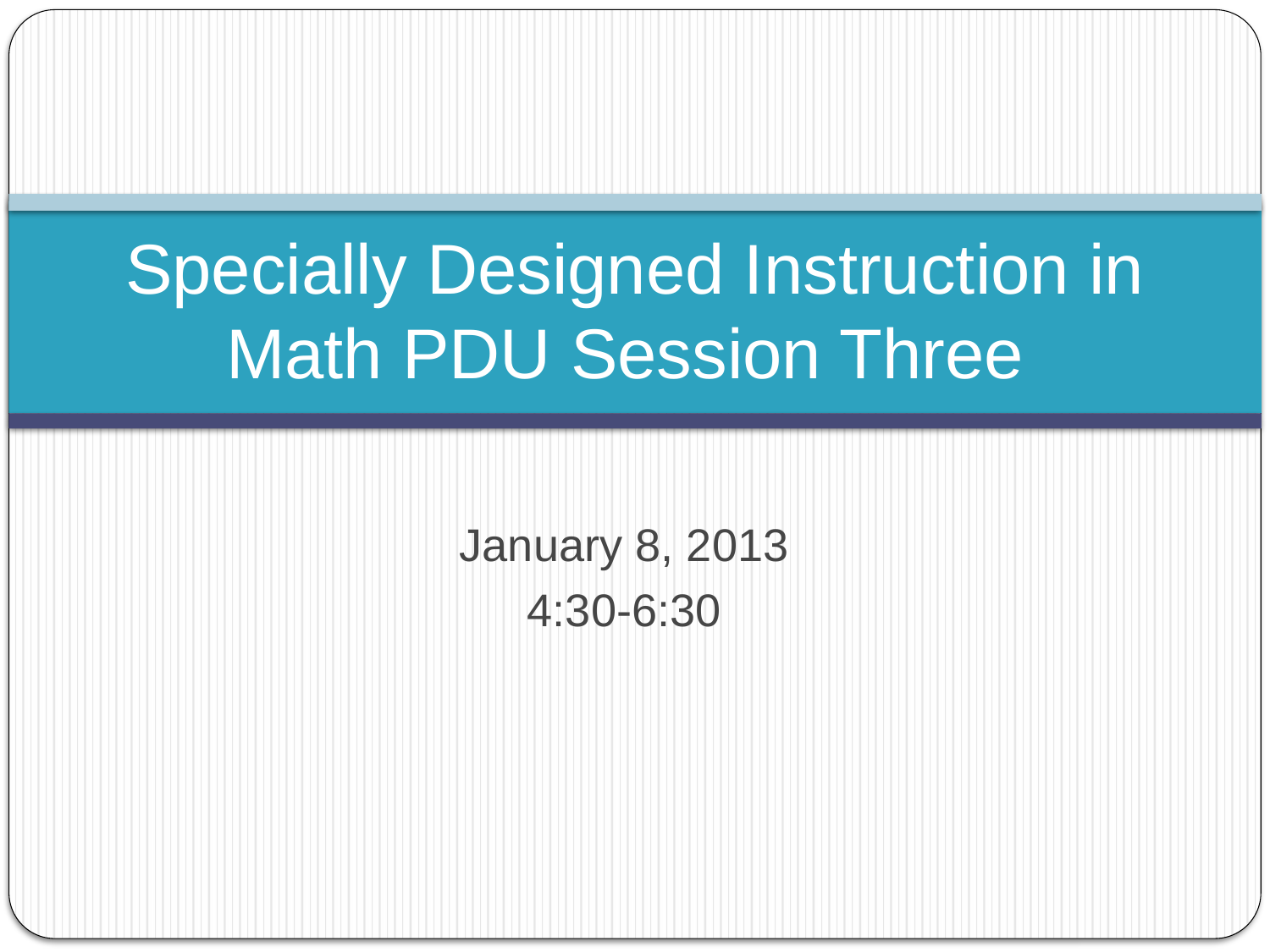

# Specially Designed Instruction in Math PDU Session Three

January 8, 2013
4:30-6:30